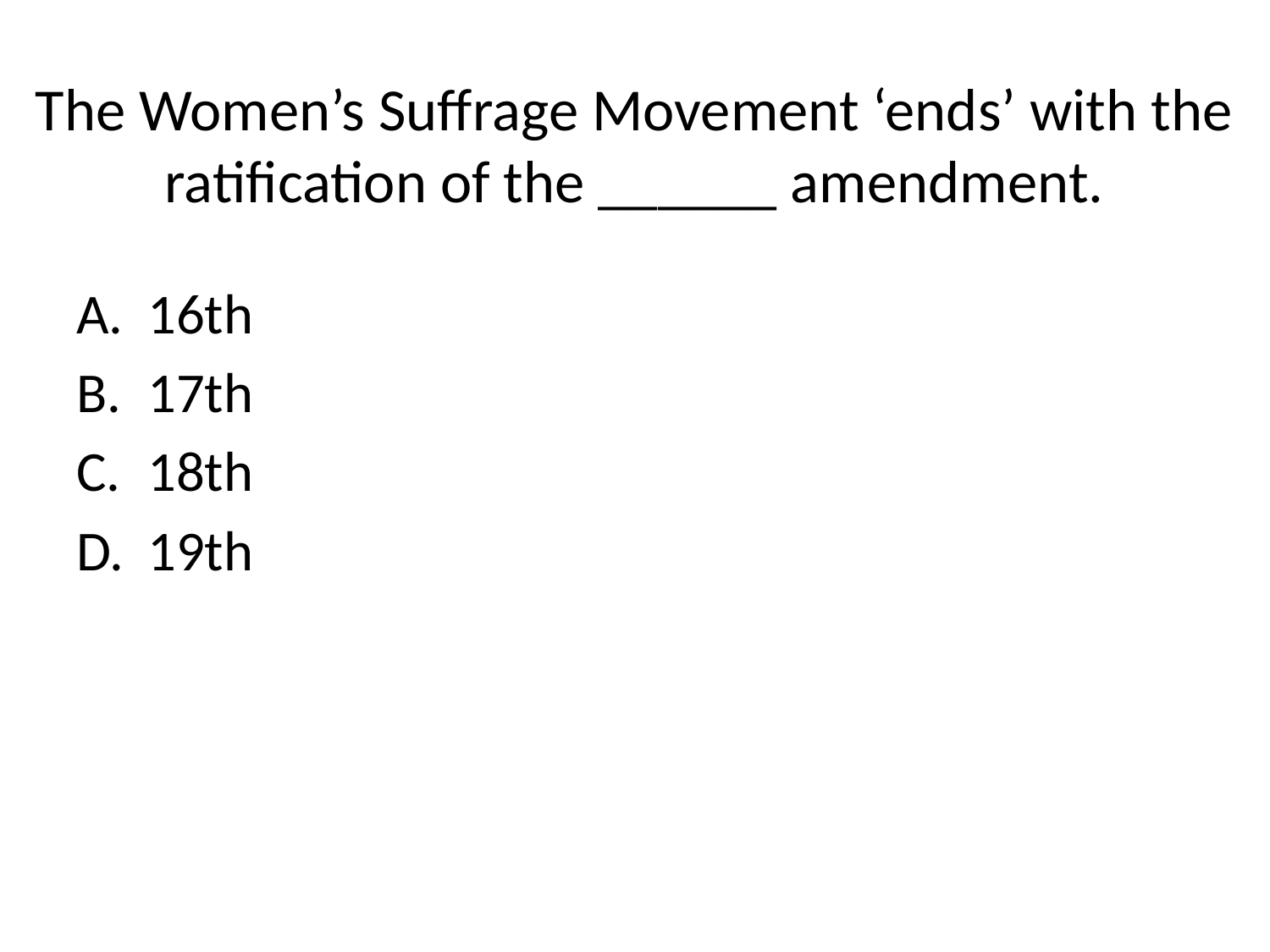

# The Women’s Suffrage Movement ‘ends’ with the ratification of the ______ amendment.
16th
17th
18th
19th